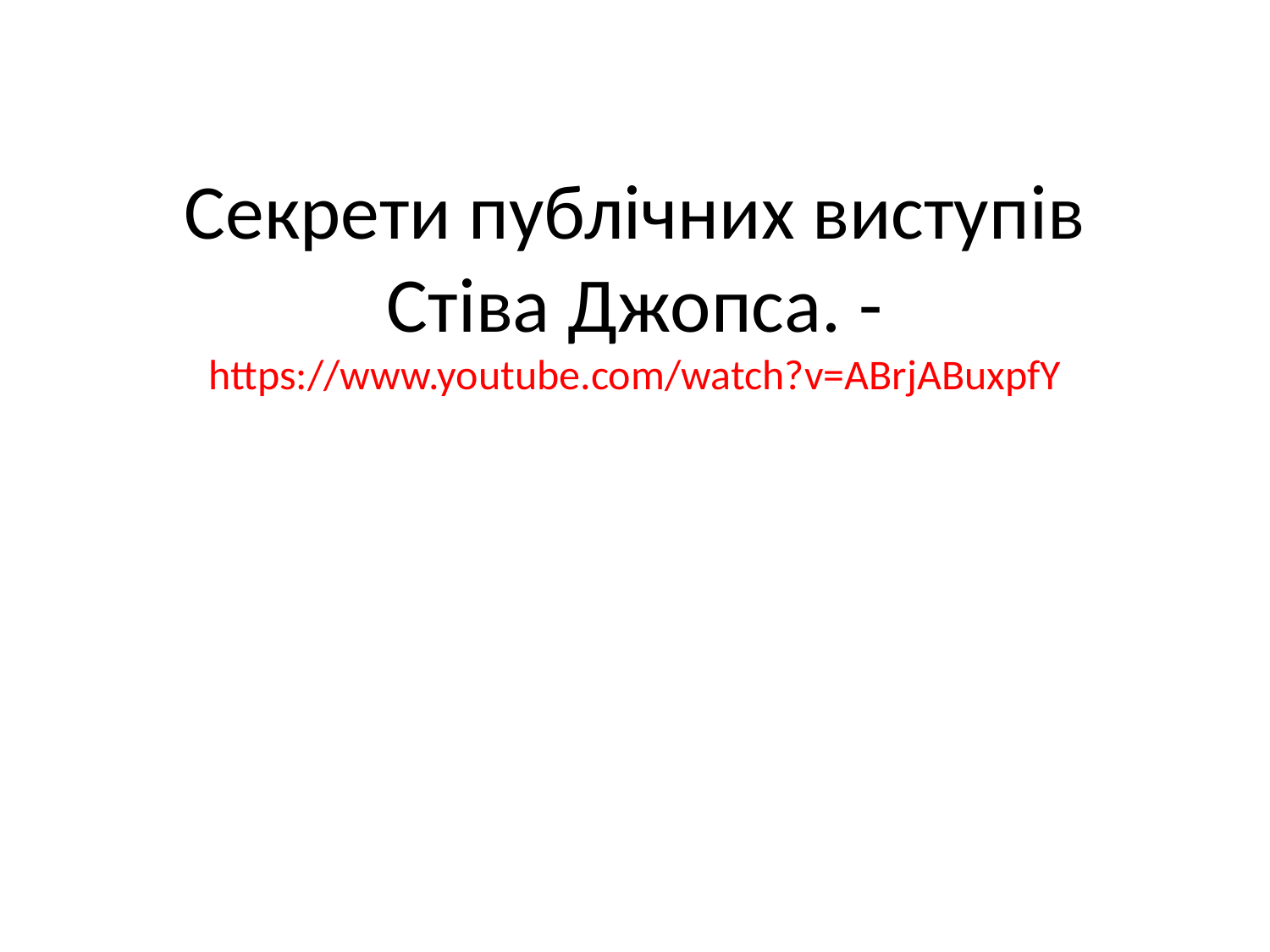

# Секрети публічних виступів Стіва Джопса. - https://www.youtube.com/watch?v=ABrjABuxpfY